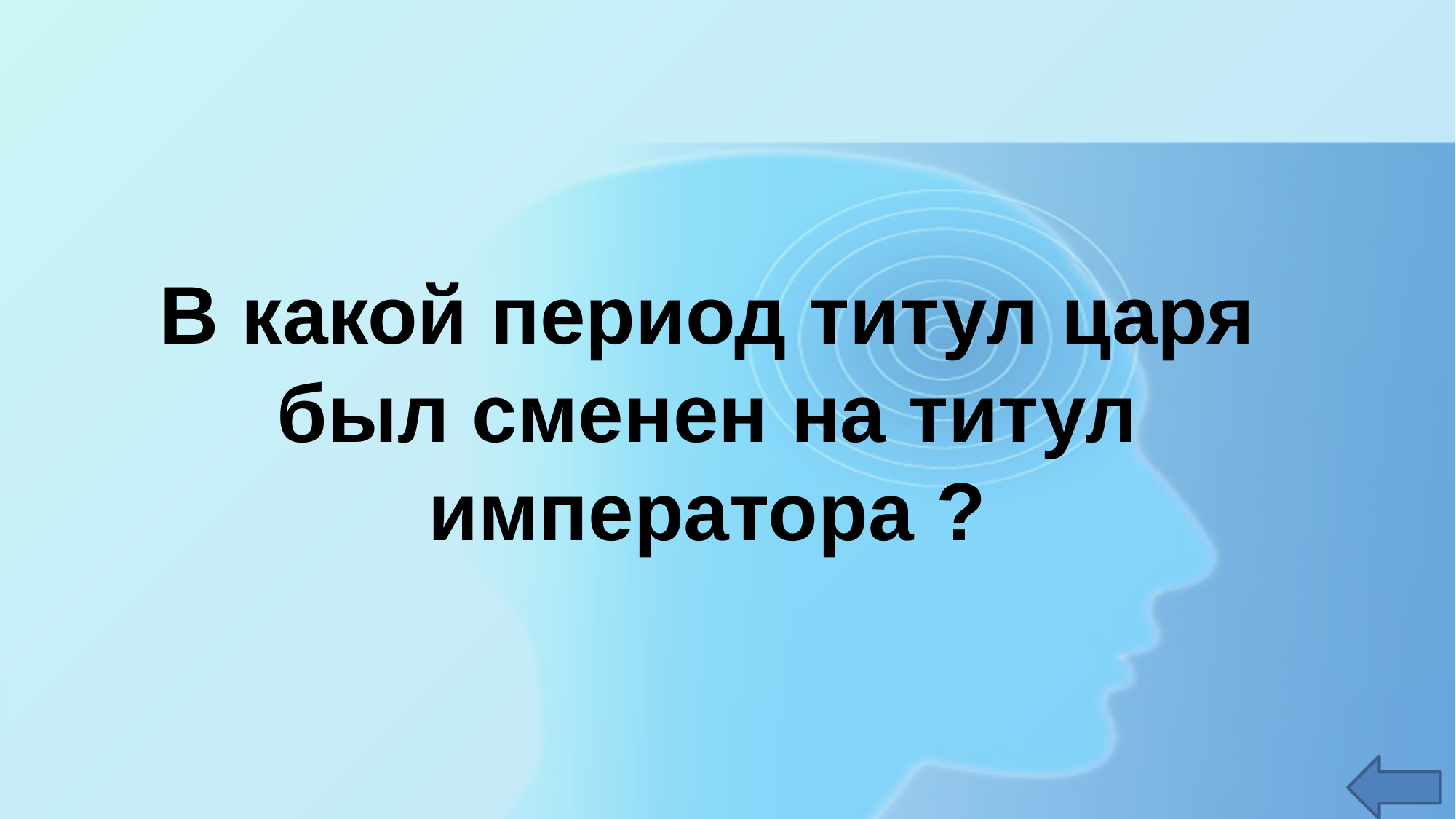

# В какой период титул царя был сменен на титул императора ?